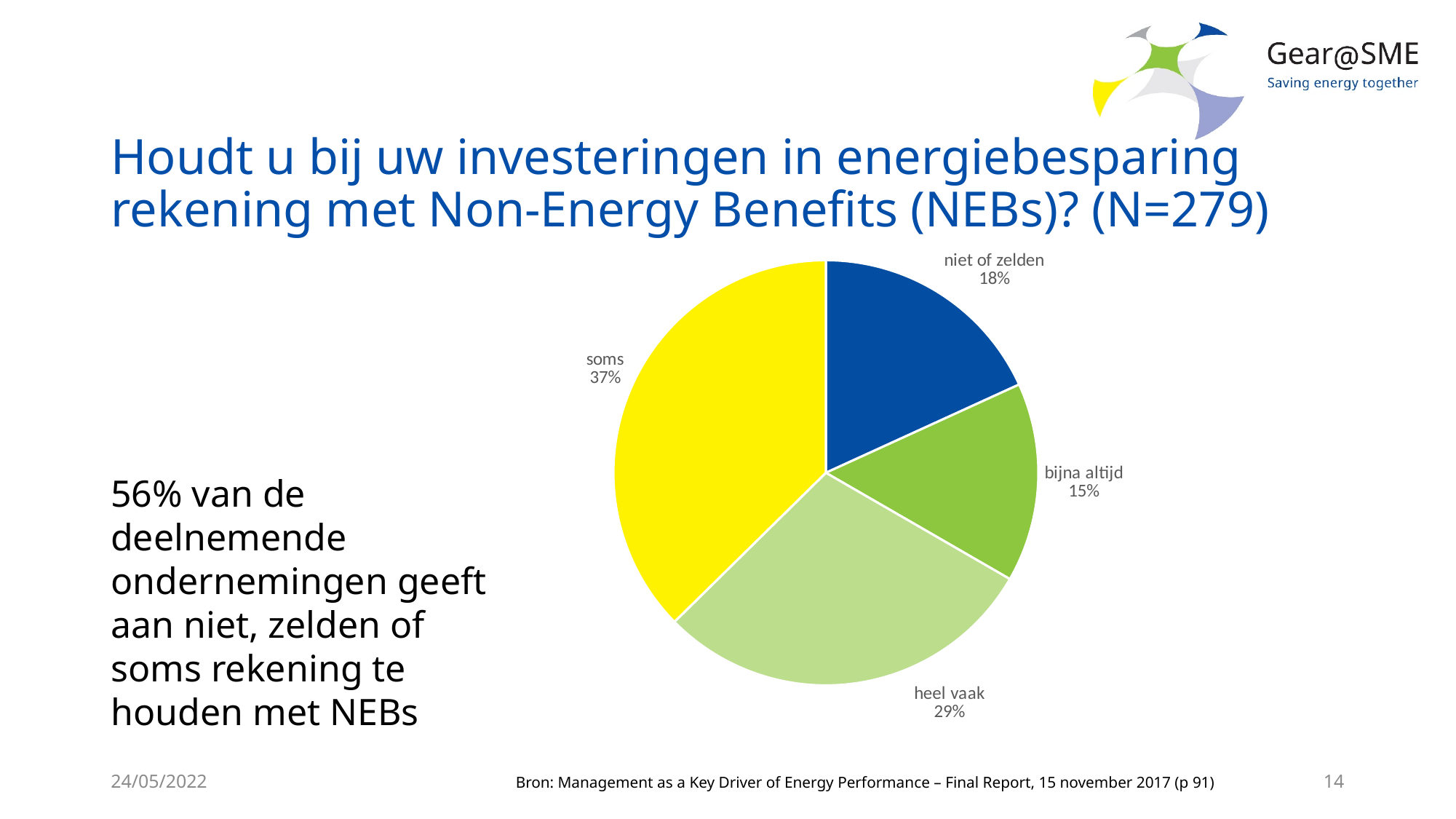

# Houdt u bij uw investeringen in energiebesparing rekening met Non-Energy Benefits (NEBs)? (N=279)

### Chart

| Category | Do you consider non-energy benefits in you investments in energy efficiency? |
|---|---|
| niet of zelden | 18.0 |
| bijna altijd | 15.0 |
| heel vaak | 29.0 |
| soms | 37.0 |
56% van de deelnemende ondernemingen geeft aan niet, zelden of soms rekening te houden met NEBs

24/05/2022
14
Bron: Management as a Key Driver of Energy Performance – Final Report, 15 november 2017 (p 91)